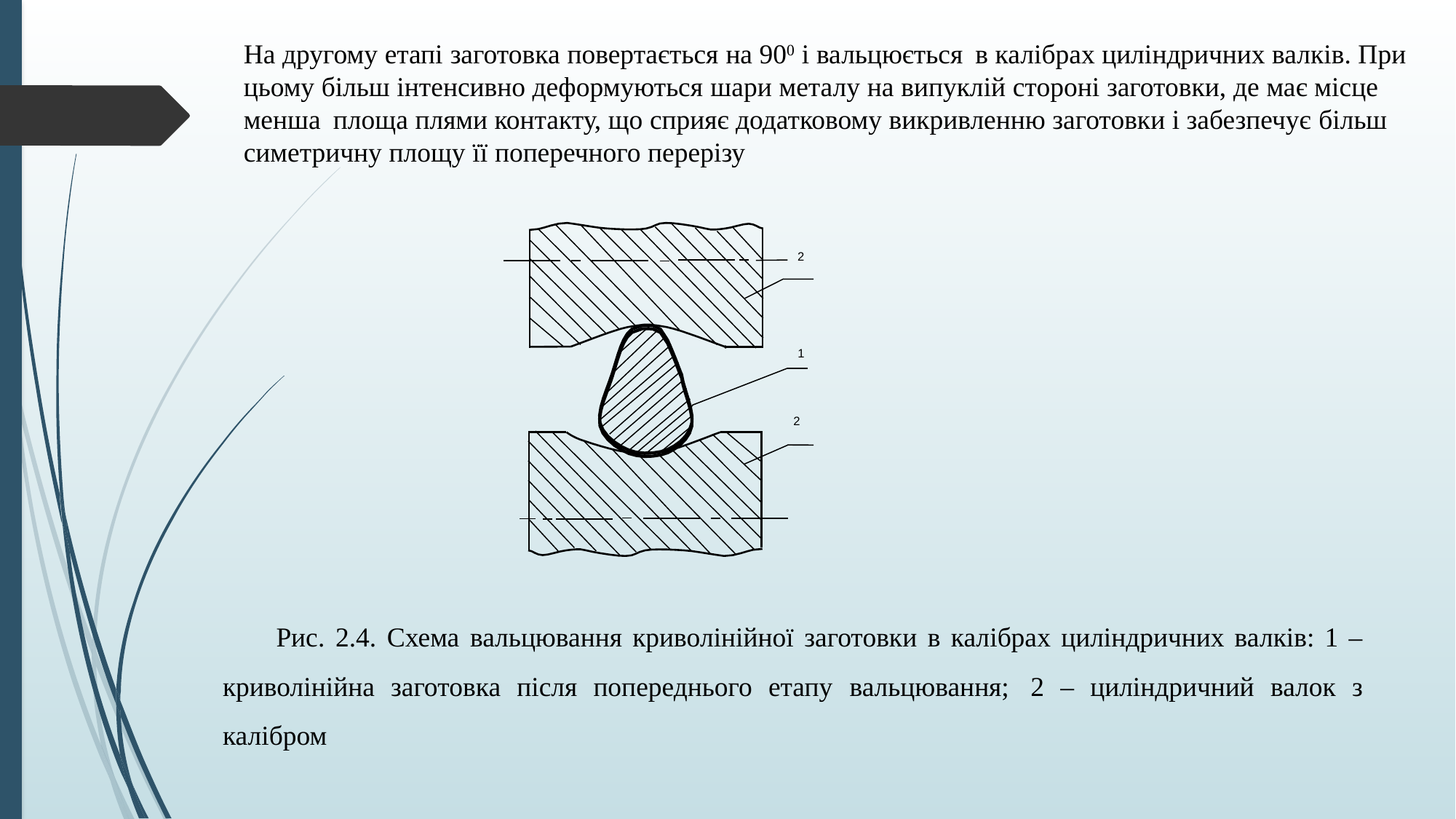

На другому етапі заготовка повертається на 900 і вальцюється в калібрах циліндричних валків. При цьому більш інтенсивно деформуються шари металу на випуклій стороні заготовки, де має місце менша площа плями контакту, що сприяє додатковому викривленню заготовки і забезпечує більш симетричну площу її поперечного перерізу

2

1
2

Рис. 2.4. Схема вальцювання криволінійної заготовки в калібрах циліндричних валків: 1 – криволінійна заготовка після попереднього етапу вальцювання; 2 – циліндричний валок з калібром